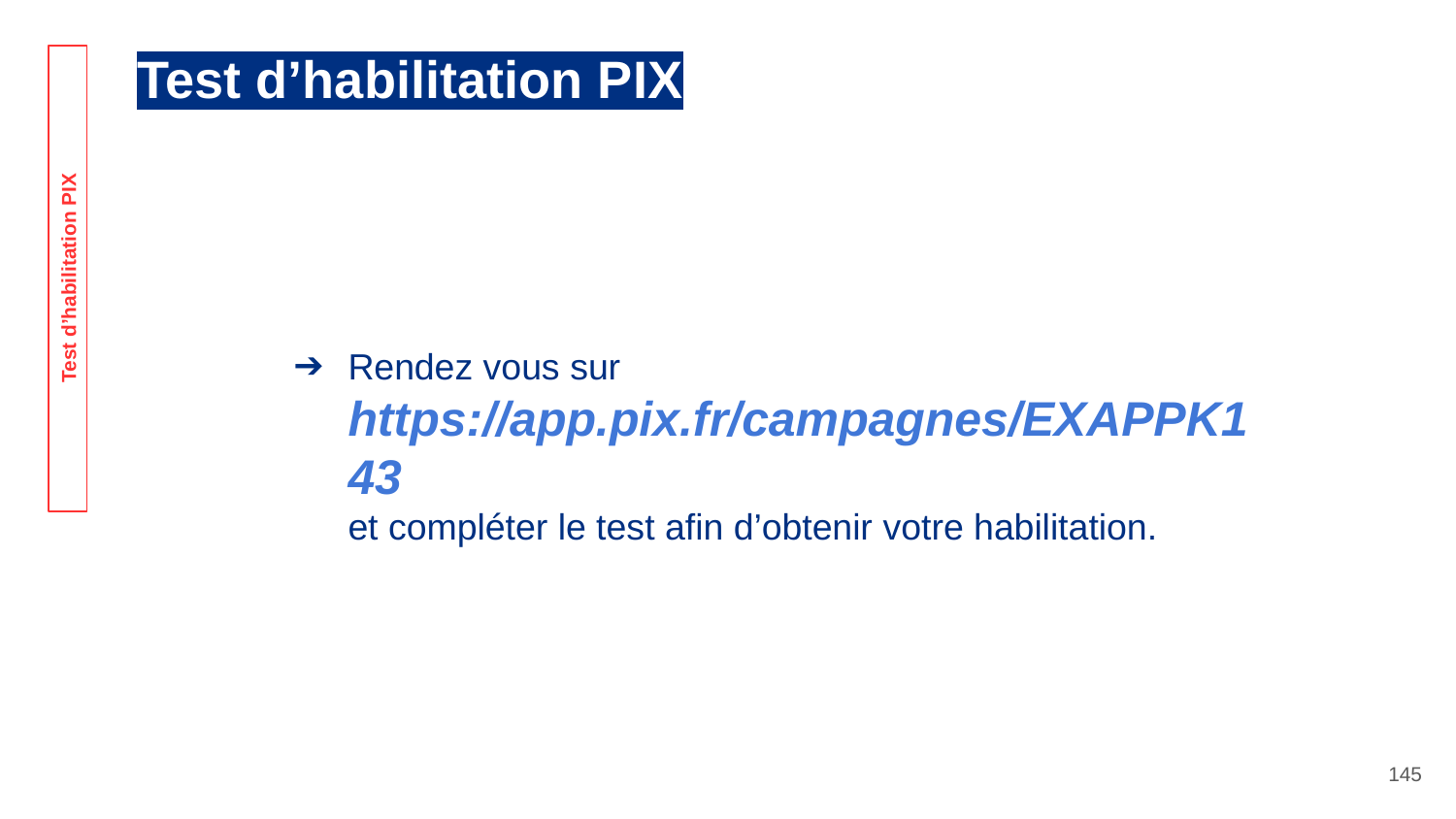

Test d’habilitation PIX
Rendez vous sur https://app.pix.fr/campagnes/EXAPPK143
et compléter le test afin d’obtenir votre habilitation.
Test d’habilitation PIX
145